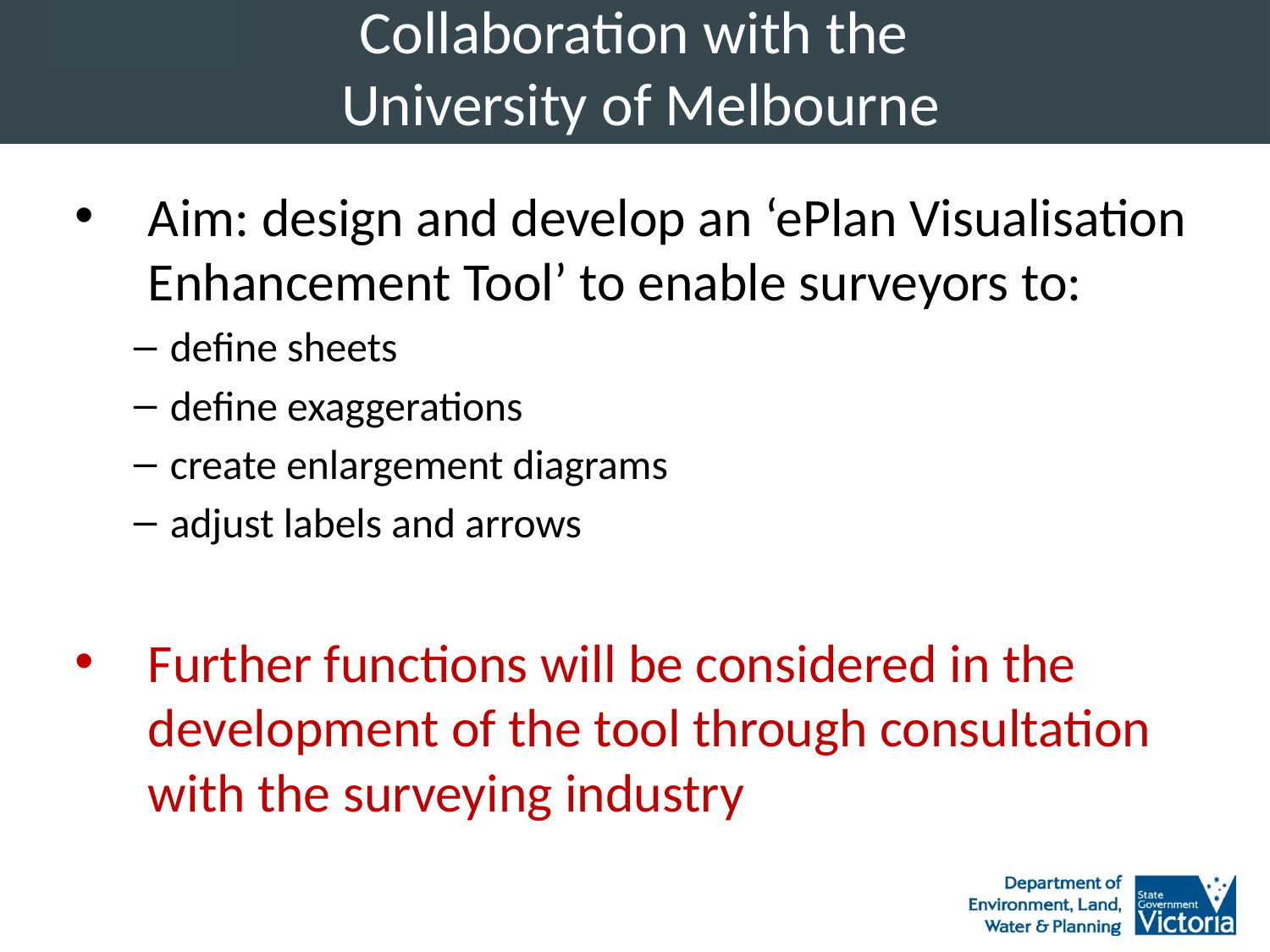

# Collaboration with the University of Melbourne
Aim: design and develop an ‘ePlan Visualisation Enhancement Tool’ to enable surveyors to:
define sheets
define exaggerations
create enlargement diagrams
adjust labels and arrows

Further functions will be considered in the development of the tool through consultation with the surveying industry